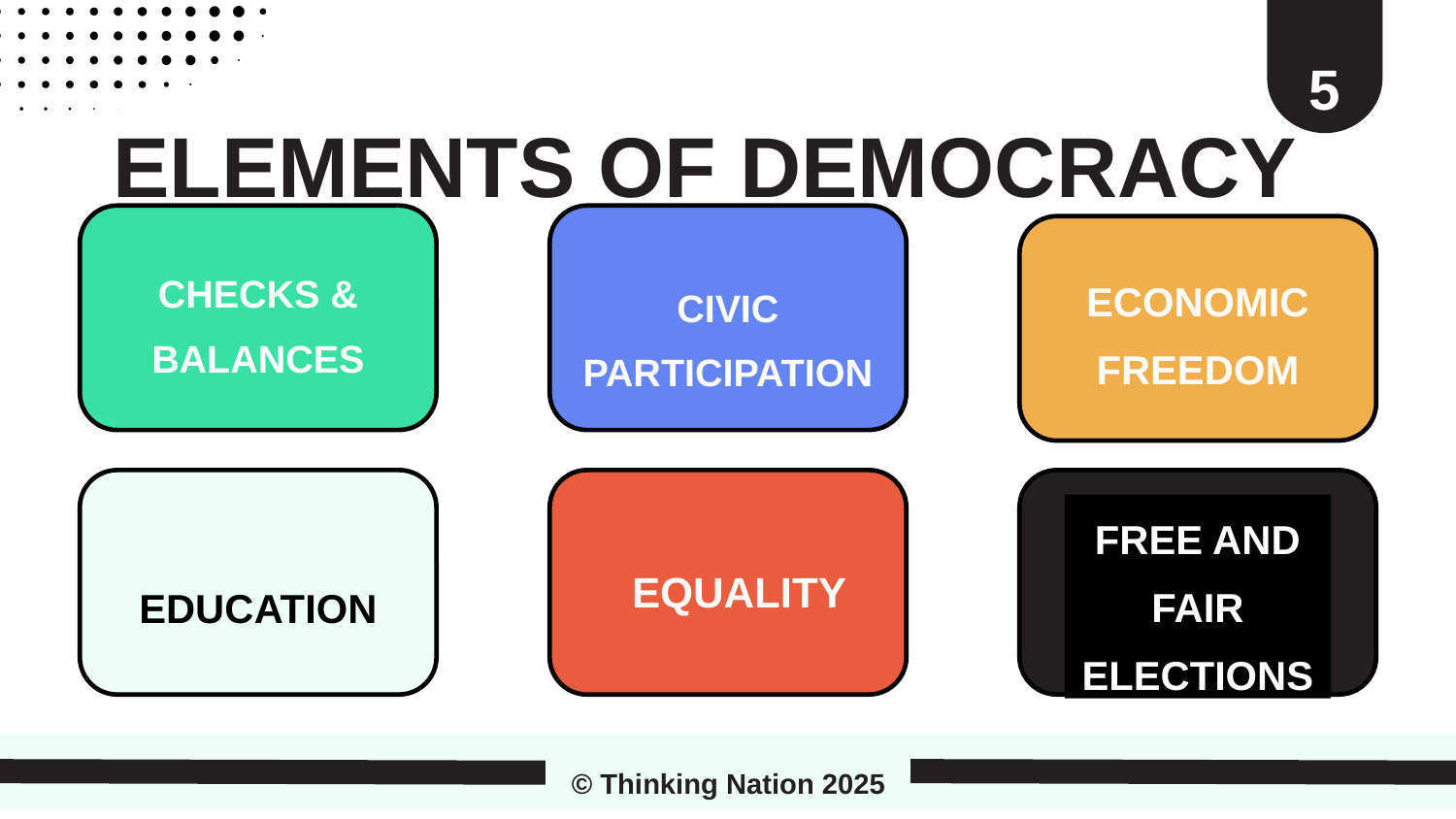

5
ELEMENTS OF DEMOCRACY

CIVIC PARTICIPATION

CHECKS & BALANCES

ECONOMIC FREEDOM

EQUALITY

FREE AND FAIR ELECTIONS

EDUCATION

© Thinking Nation 2025